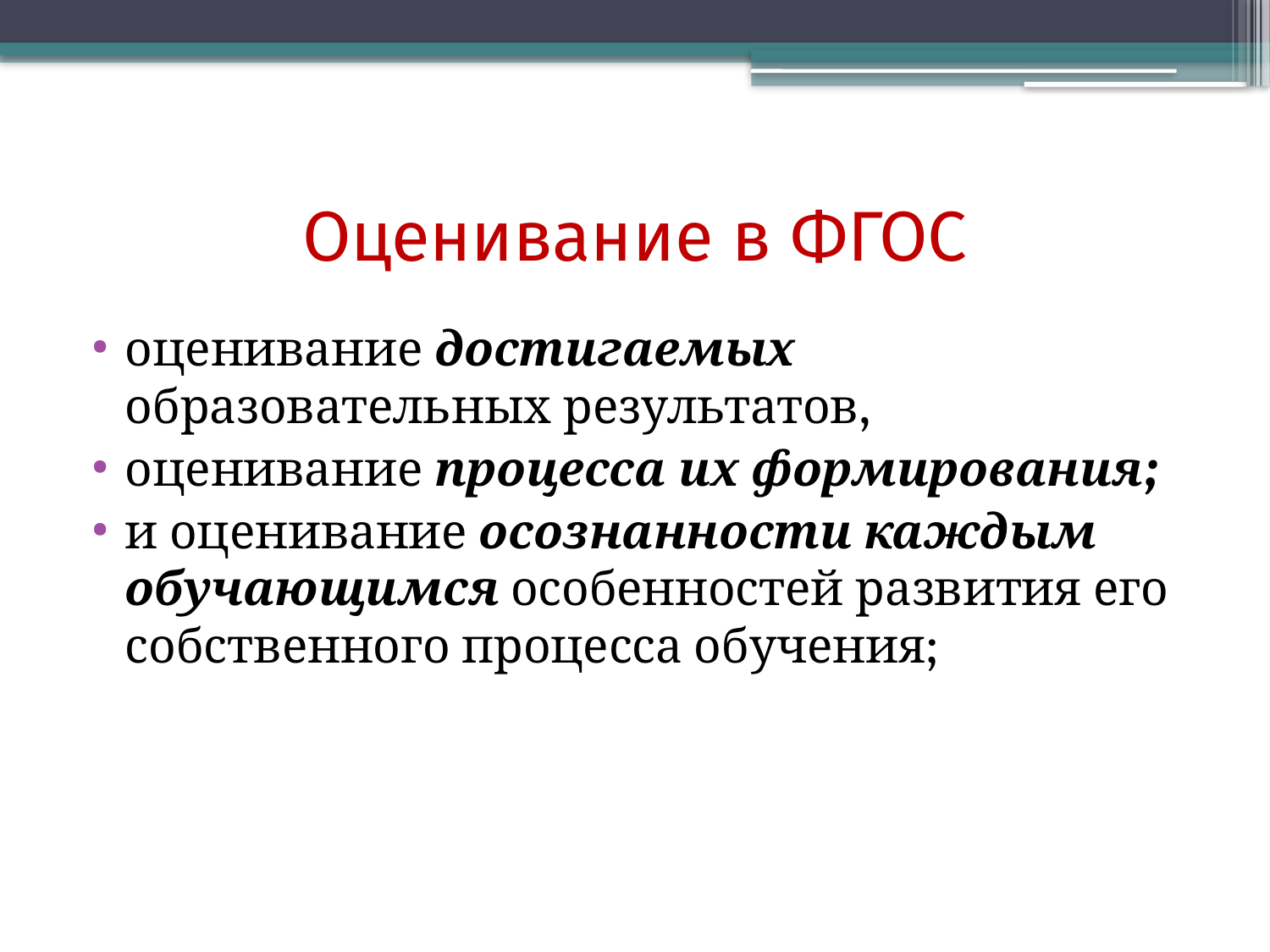

# Оценивание в ФГОС
оценивание достигаемых образовательных результатов,
оценивание процесса их формирования;
и оценивание осознанности каждым обучающимся особенностей развития его собственного процесса обучения;